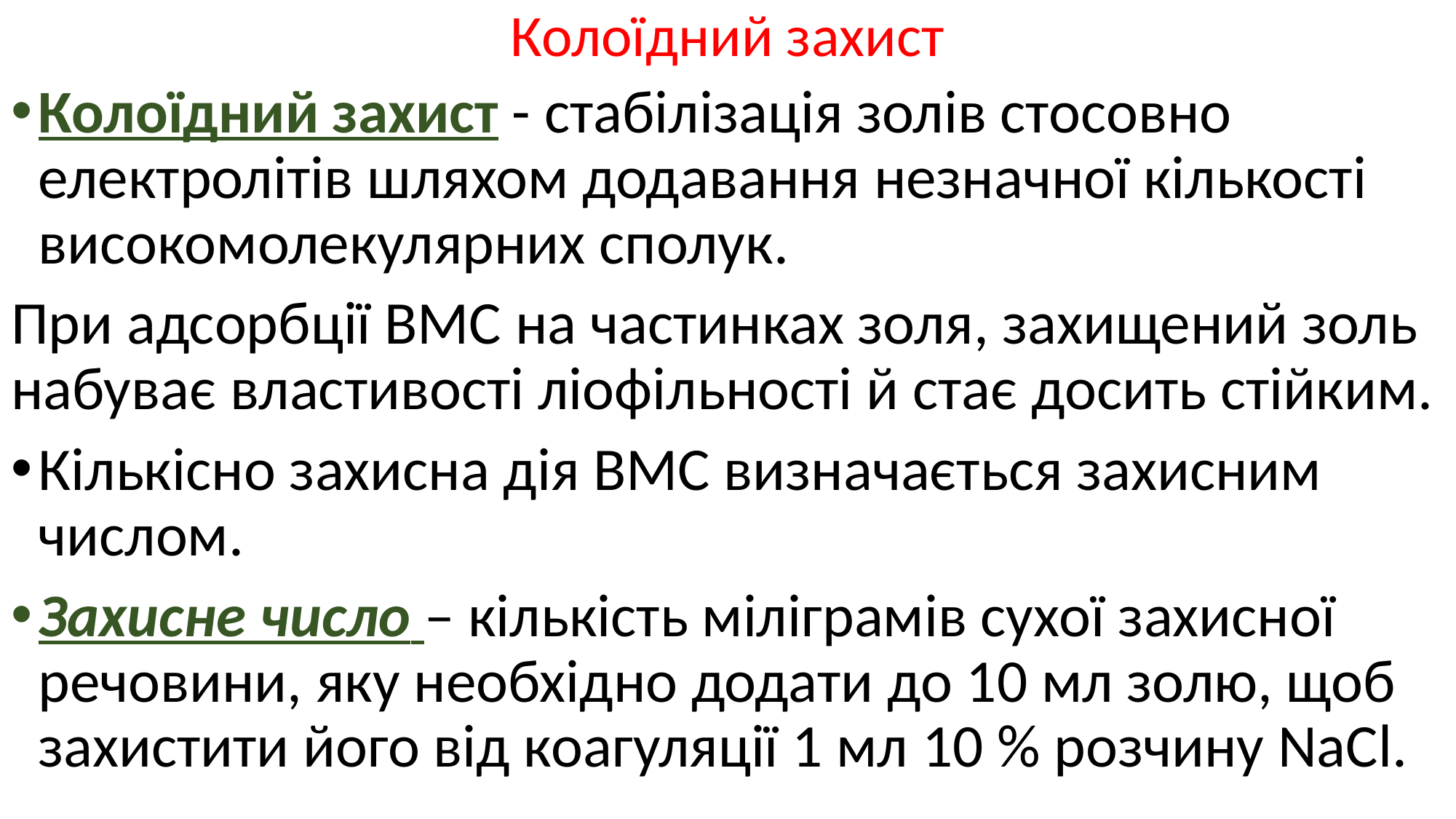

# Колоїдний захист
Колоїдний захист - стабілізація золів стосовно електролітів шляхом додавання незначної кількості високомолекулярних сполук.
При адсорбції ВМС на частинках золя, захищений золь набуває властивості ліофільності й стає досить стійким.
Кількісно захисна дія ВМС визначається захисним числом.
Захисне число – кількість міліграмів сухої захисної речовини, яку необхідно додати до 10 мл золю, щоб захистити його від коагуляції 1 мл 10 % розчину NaCl.